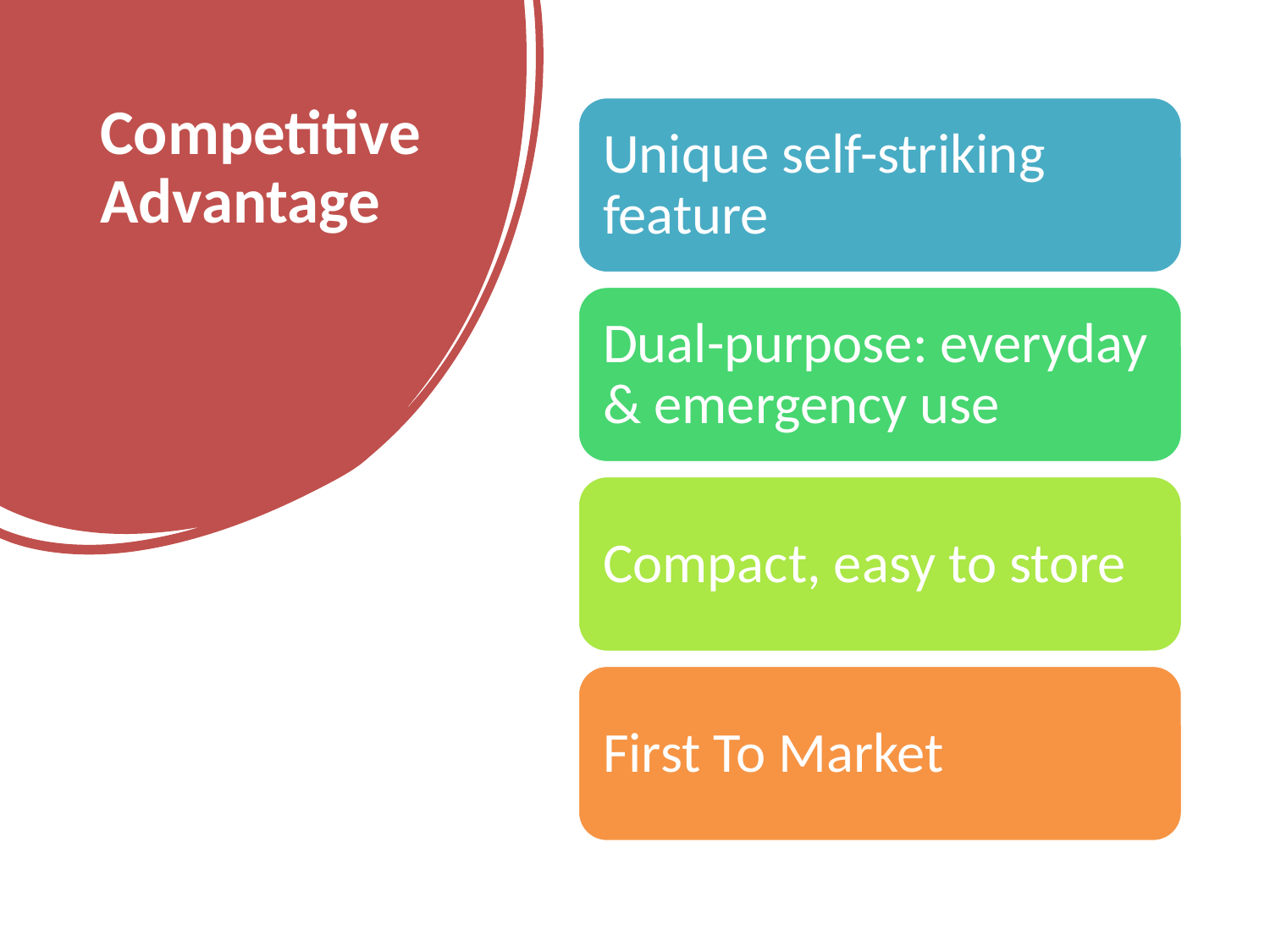

Competitive Advantage

Unique self-striking feature

Dual-purpose: everyday & emergency use

Compact, easy to store

First To Market